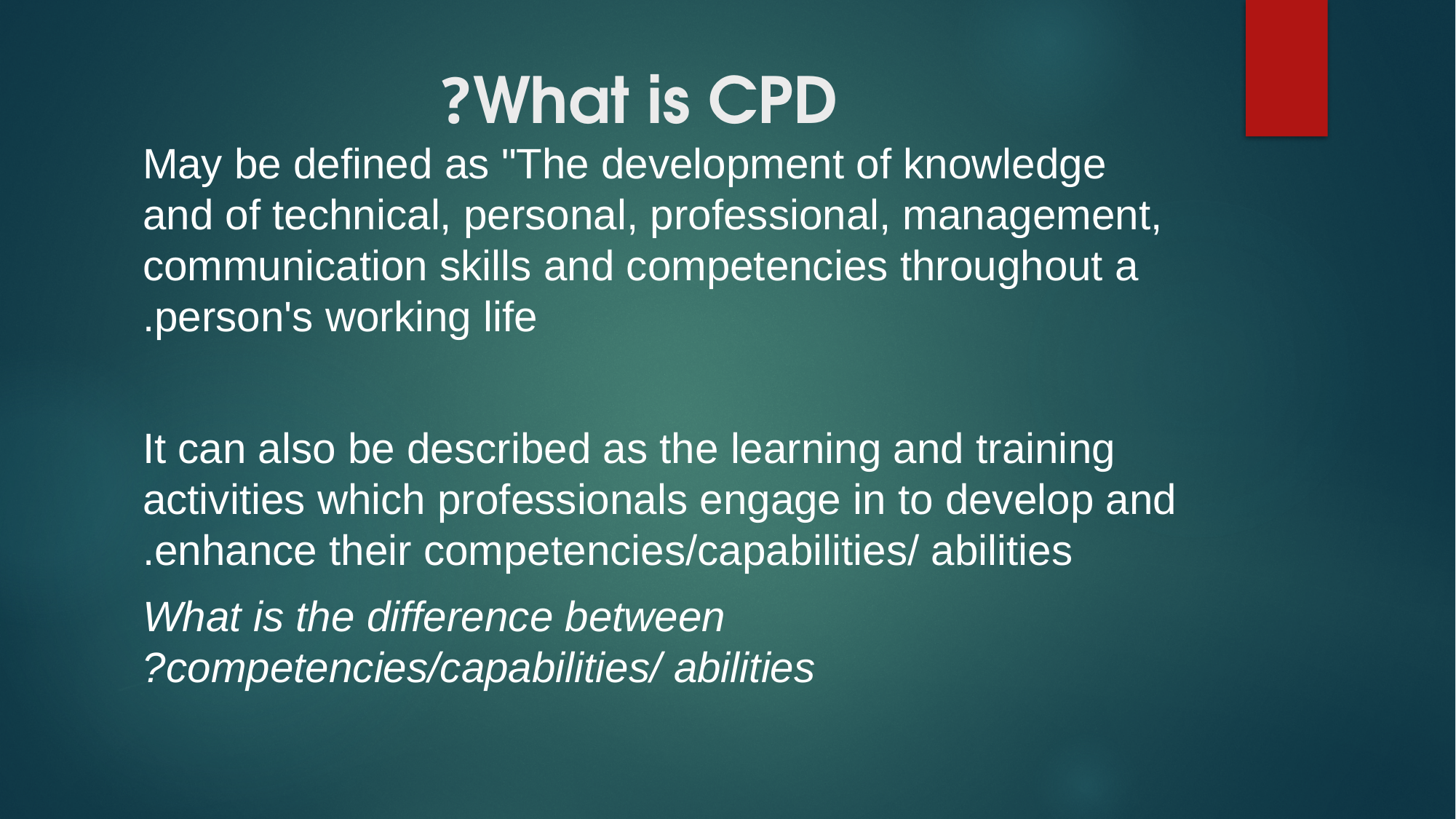

# What is CPD?
May be defined as "The development of knowledge and of technical, personal, professional, management, communication skills and competencies throughout a person's working life.

It can also be described as the learning and training activities which professionals engage in to develop and enhance their competencies/capabilities/ abilities.
What is the difference between competencies/capabilities/ abilities?